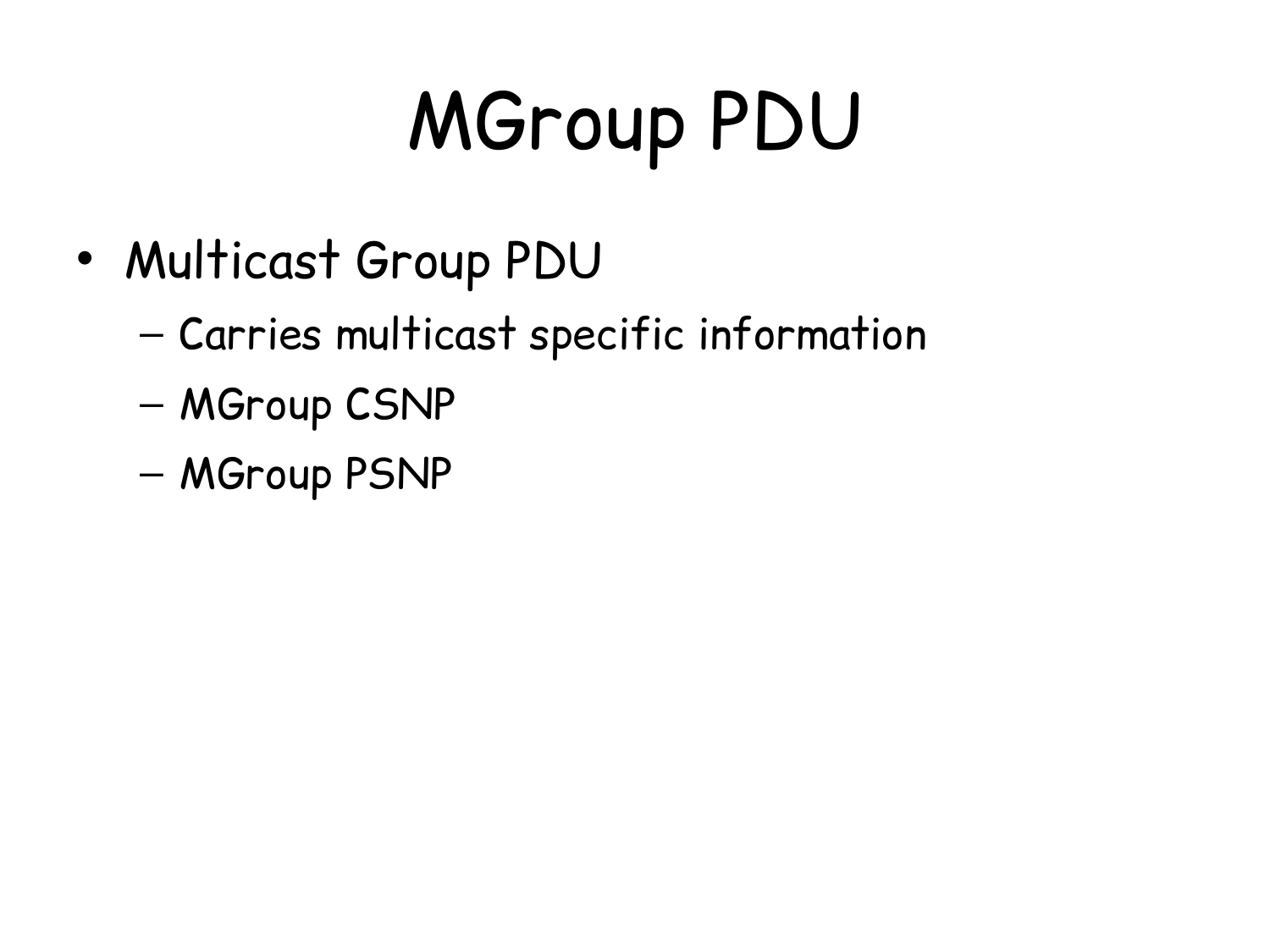

# MGroup PDU
Multicast Group PDU
Carries multicast specific information
MGroup CSNP
MGroup PSNP